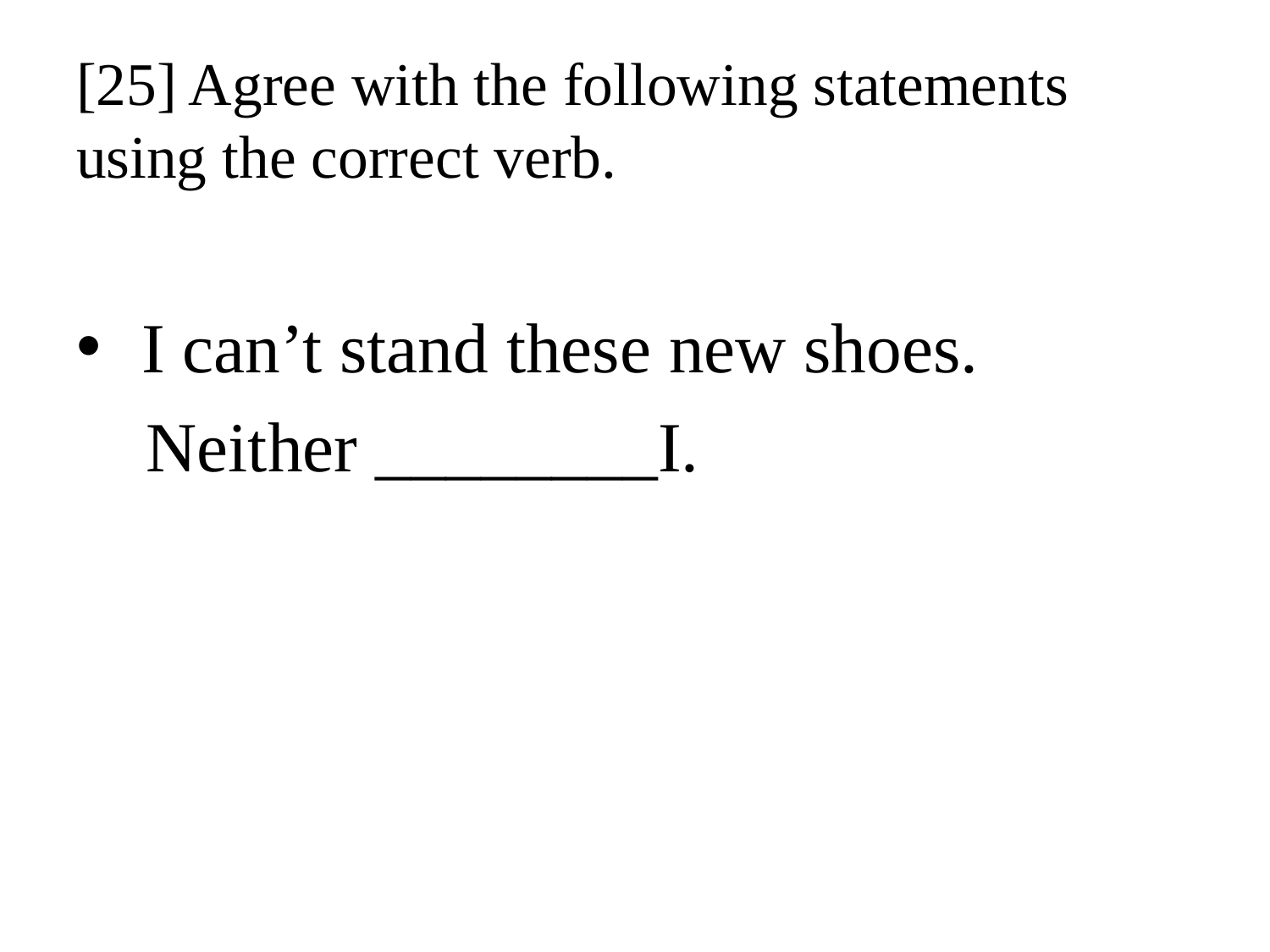

# [25] Agree with the following statements using the correct verb.
 I can’t stand these new shoes.
    Neither ________I.